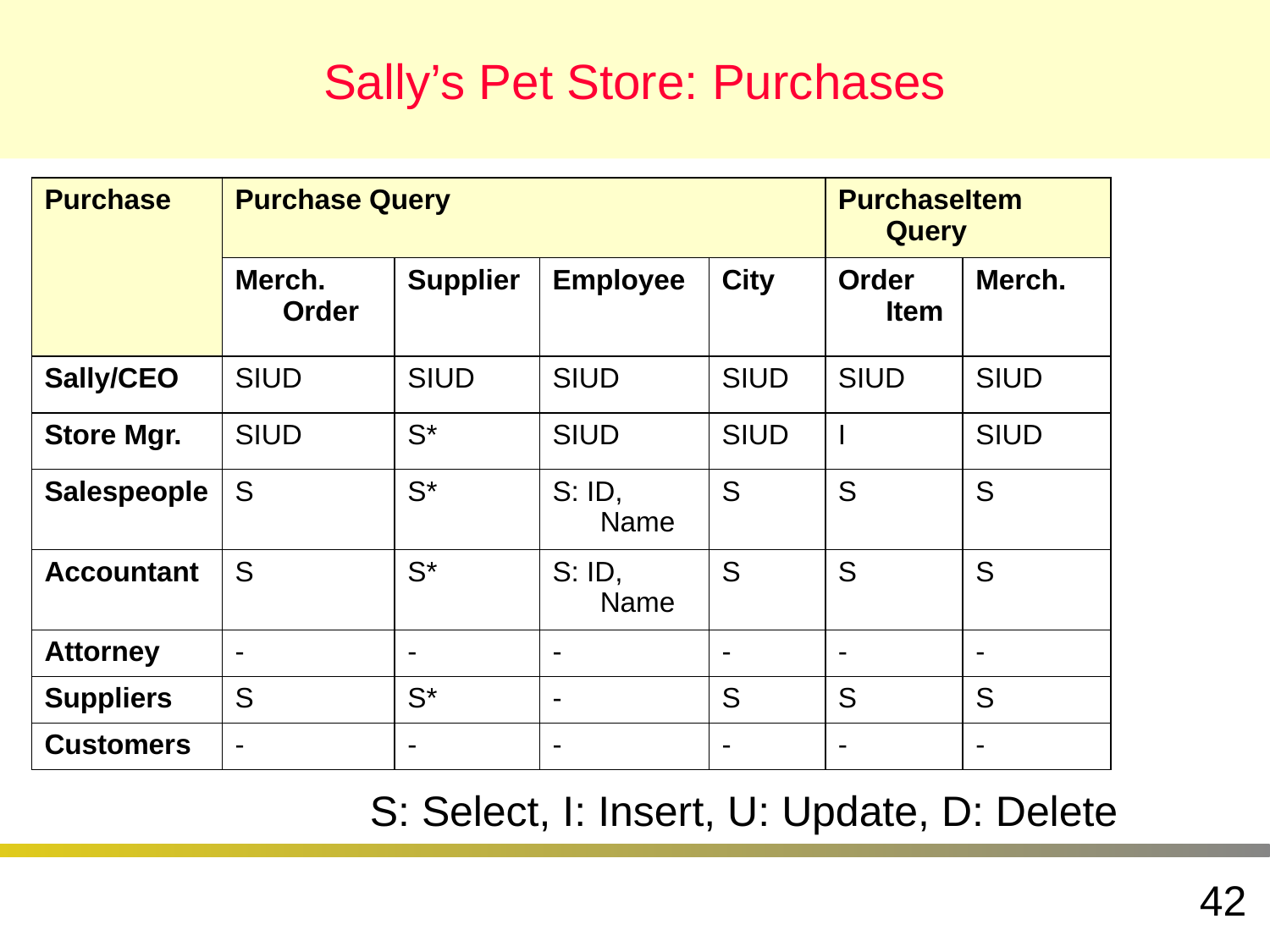

# Sally’s Pet Store: Purchases
| Purchase | Purchase Query |  |  |  | PurchaseItem Query |  |
| --- | --- | --- | --- | --- | --- | --- |
|  | Merch. Order | Supplier | Employee | City | Order Item | Merch. |
| Sally/CEO | SIUD | SIUD | SIUD | SIUD | SIUD | SIUD |
| Store Mgr. | SIUD | S\* | SIUD | SIUD | I | SIUD |
| Salespeople | S | S\* | S: ID, Name | S | S | S |
| Accountant | S | S\* | S: ID, Name | S | S | S |
| Attorney | - | - | - | - | - | - |
| Suppliers | S | S\* | - | S | S | S |
| Customers | - | - | - | - | - | - |
S: Select, I: Insert, U: Update, D: Delete
42